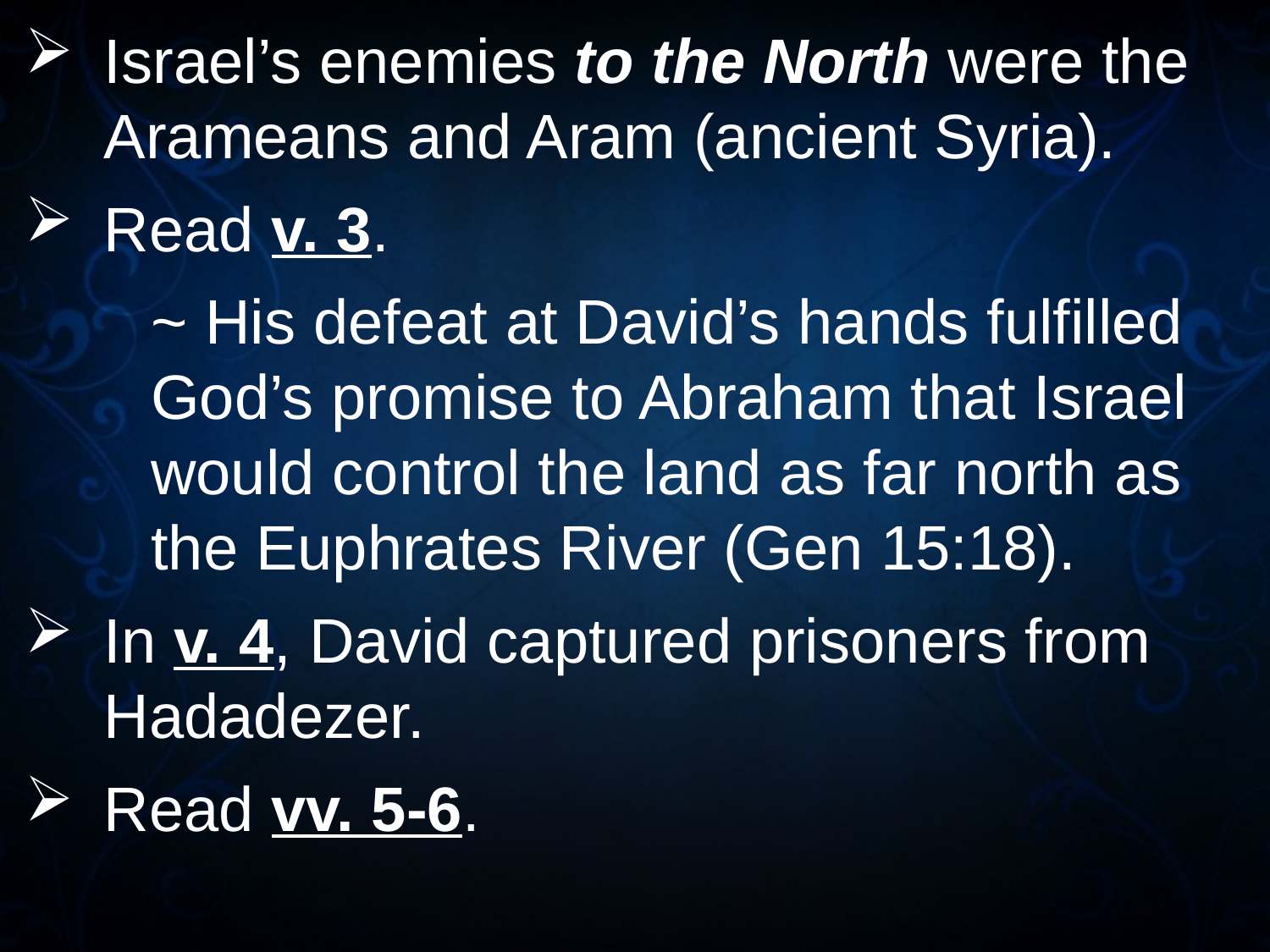

Israel’s enemies to the North were the Arameans and Aram (ancient Syria).
Read v. 3.
	~ His defeat at David’s hands fulfilled 			God’s promise to Abraham that Israel 		would control the land as far north as 		the Euphrates River (Gen 15:18).
In v. 4, David captured prisoners from Hadadezer.
Read vv. 5-6.